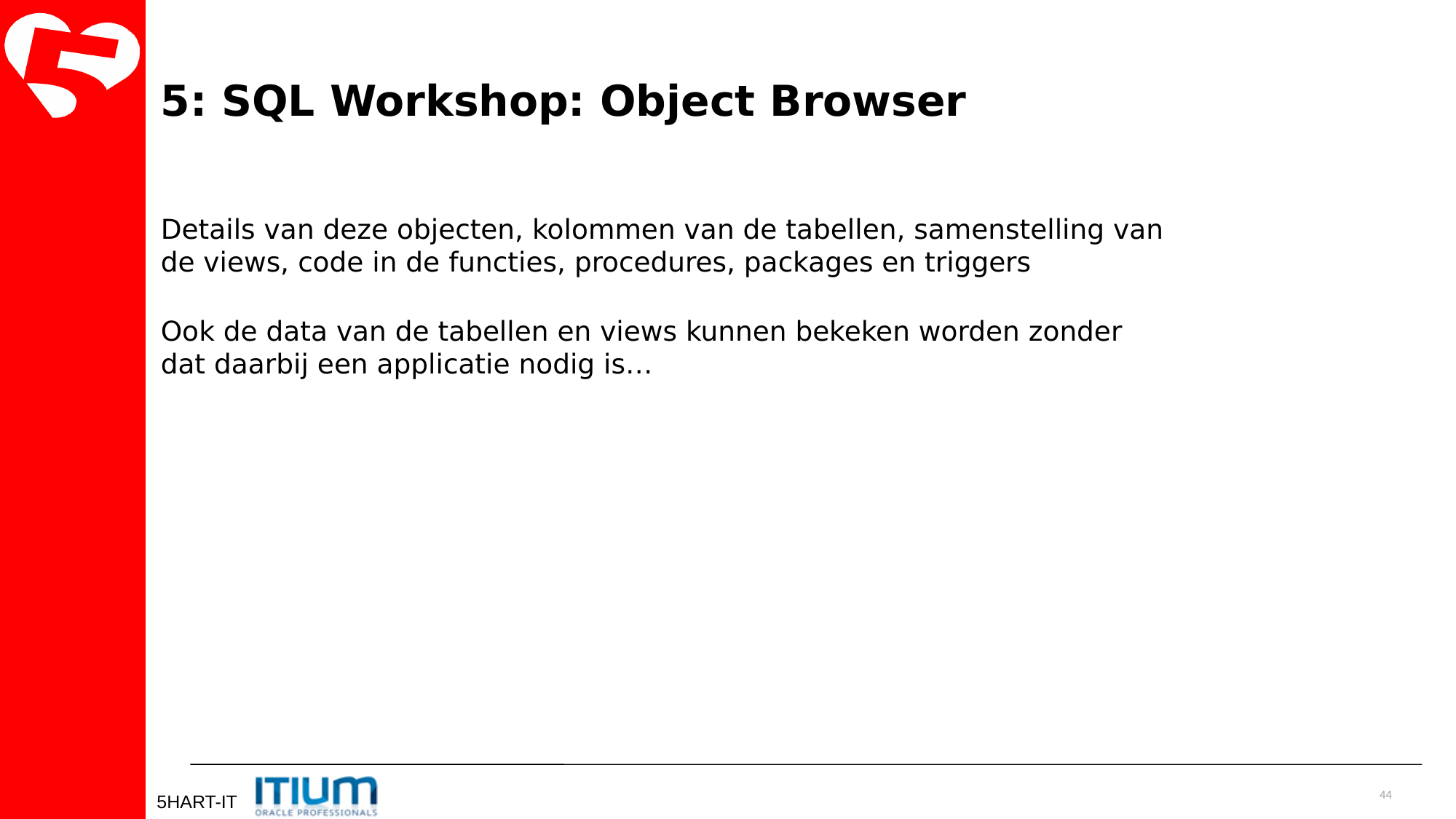

5: SQL Workshop: Object Browser
Details van deze objecten, kolommen van de tabellen, samenstelling van de views, code in de functies, procedures, packages en triggers
Ook de data van de tabellen en views kunnen bekeken worden zonder dat daarbij een applicatie nodig is…
44